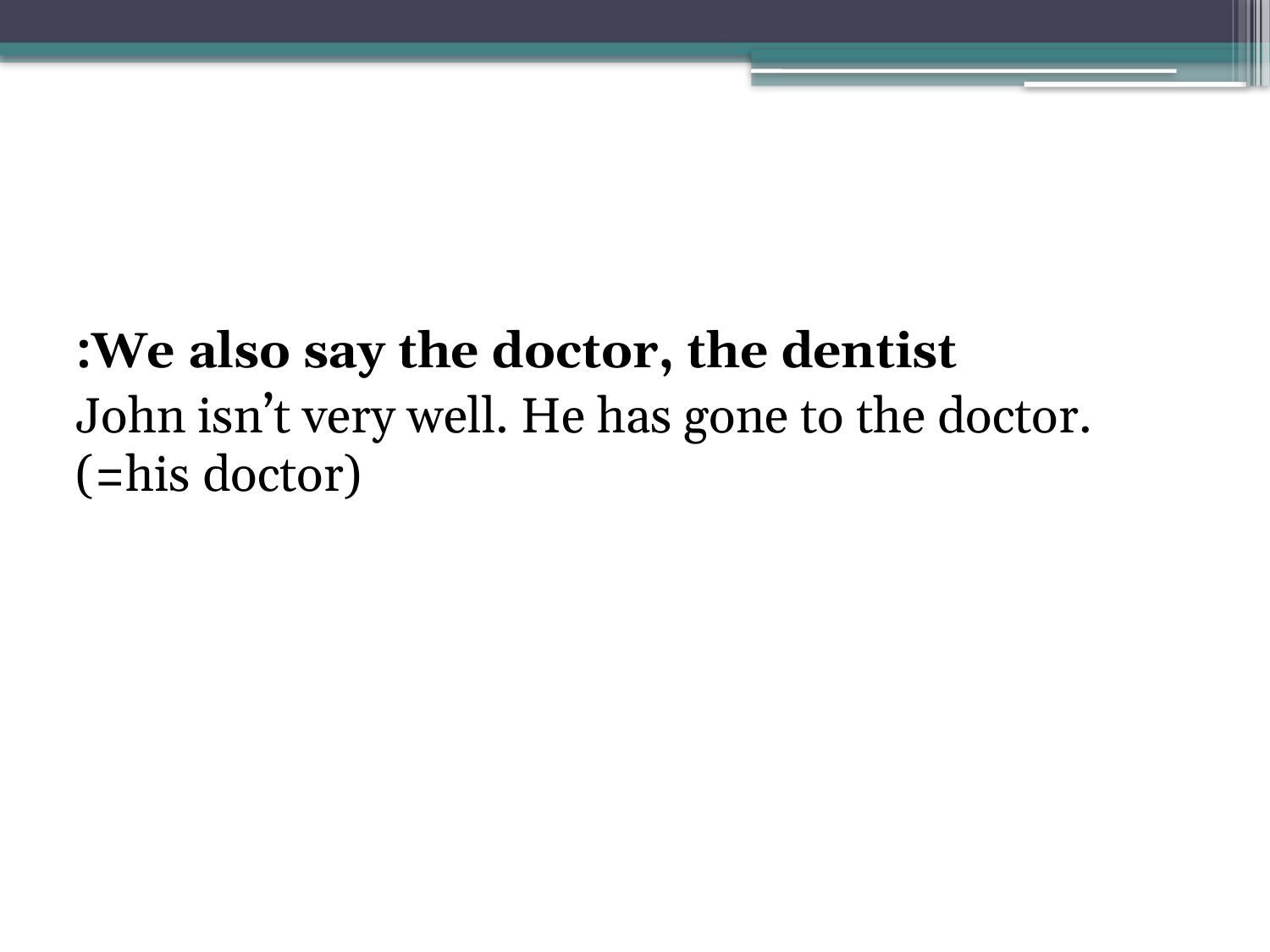

We also say the doctor, the dentist:
John isn’t very well. He has gone to the doctor. (=his doctor)